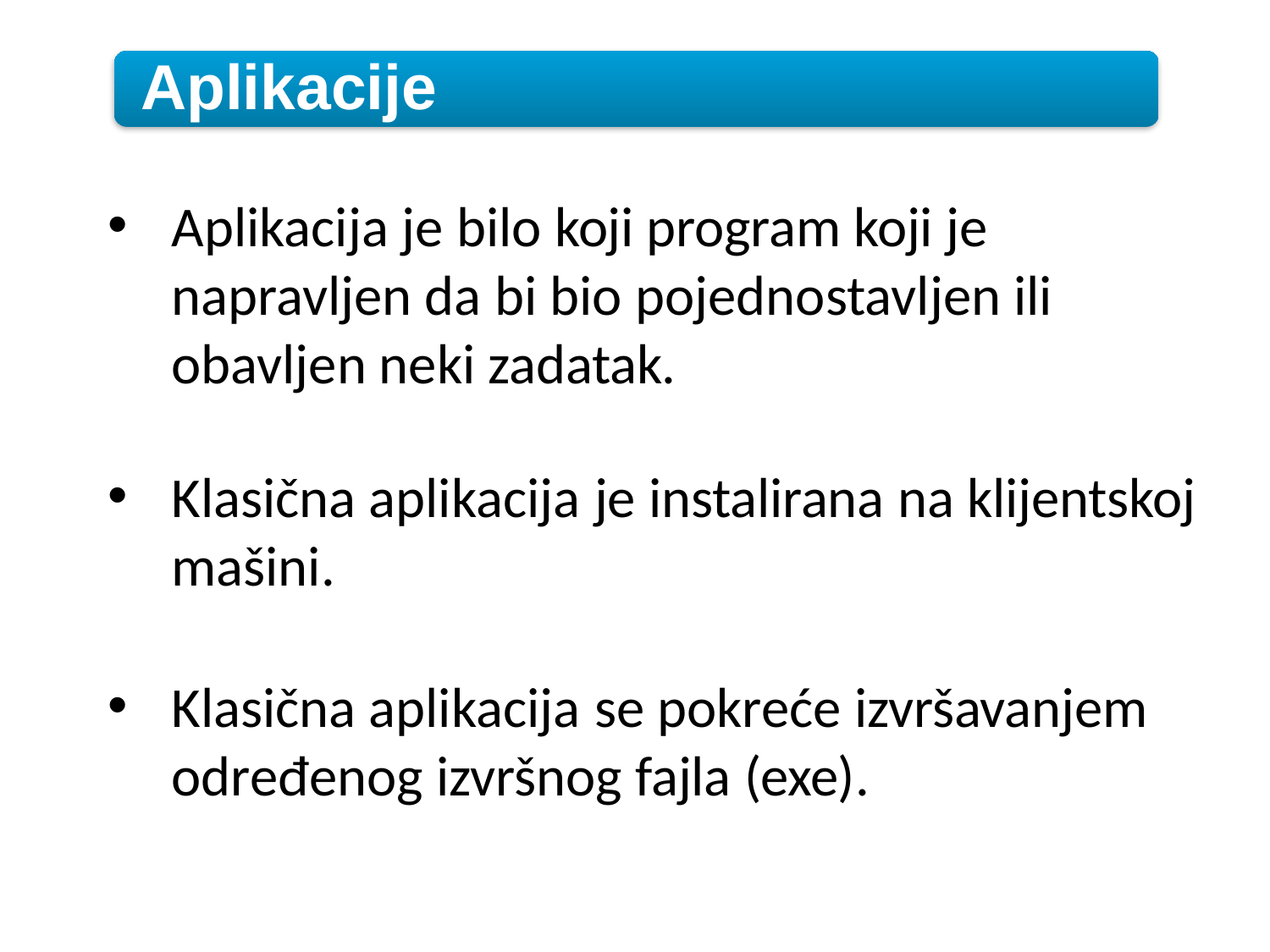

Aplikacije
Aplikacija je bilo koji program koji je napravljen da bi bio pojednostavljen ili obavljen neki zadatak.
Klasična aplikacija je instalirana na klijentskoj mašini.
Klasična aplikacija se pokreće izvršavanjem određenog izvršnog fajla (exe).